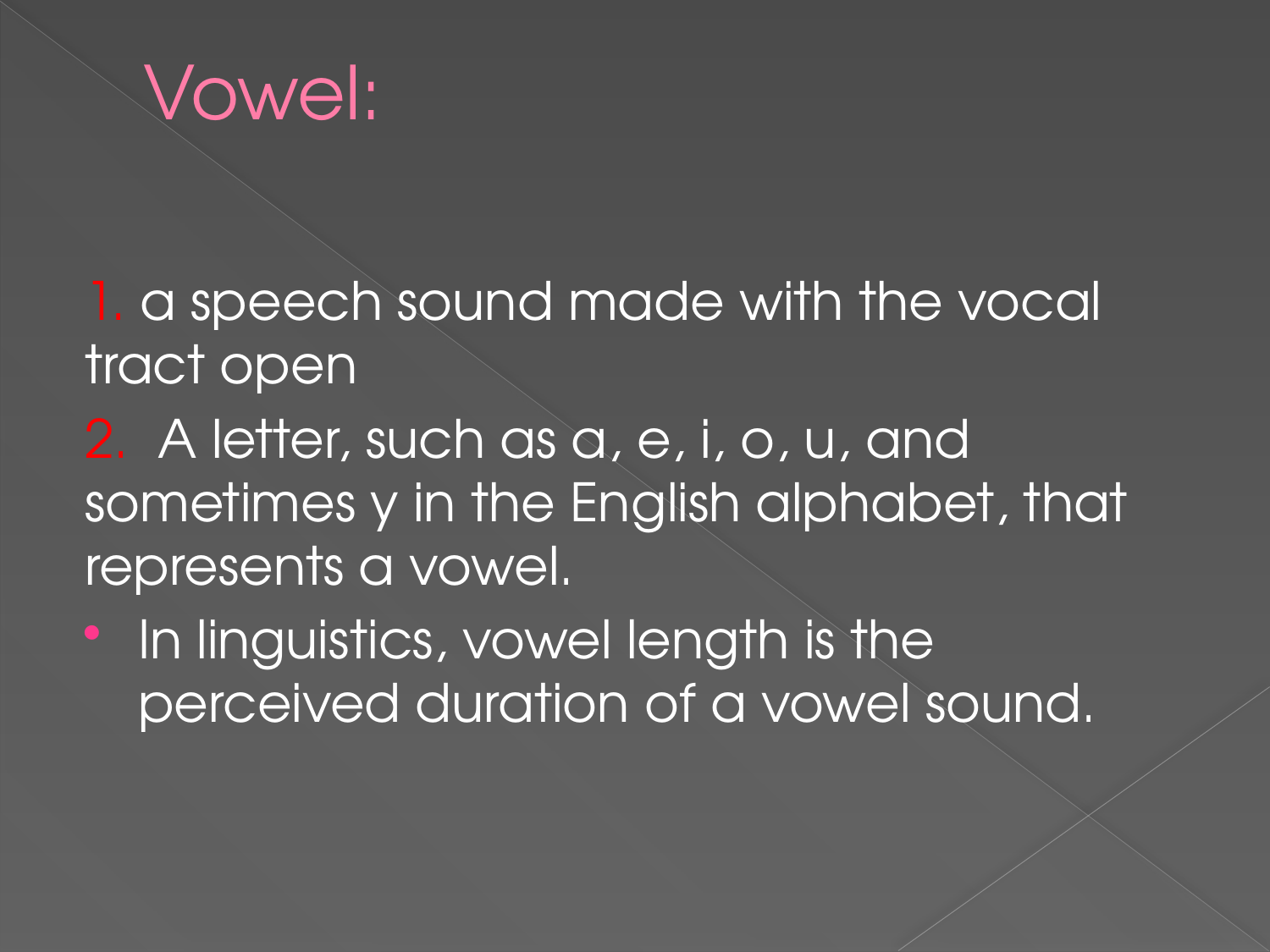

# Vowel:
1. a speech sound made with the vocal tract open
2.  A letter, such as a, e, i, o, u, and sometimes y in the English alphabet, that represents a vowel.
In linguistics, vowel length is the perceived duration of a vowel sound.